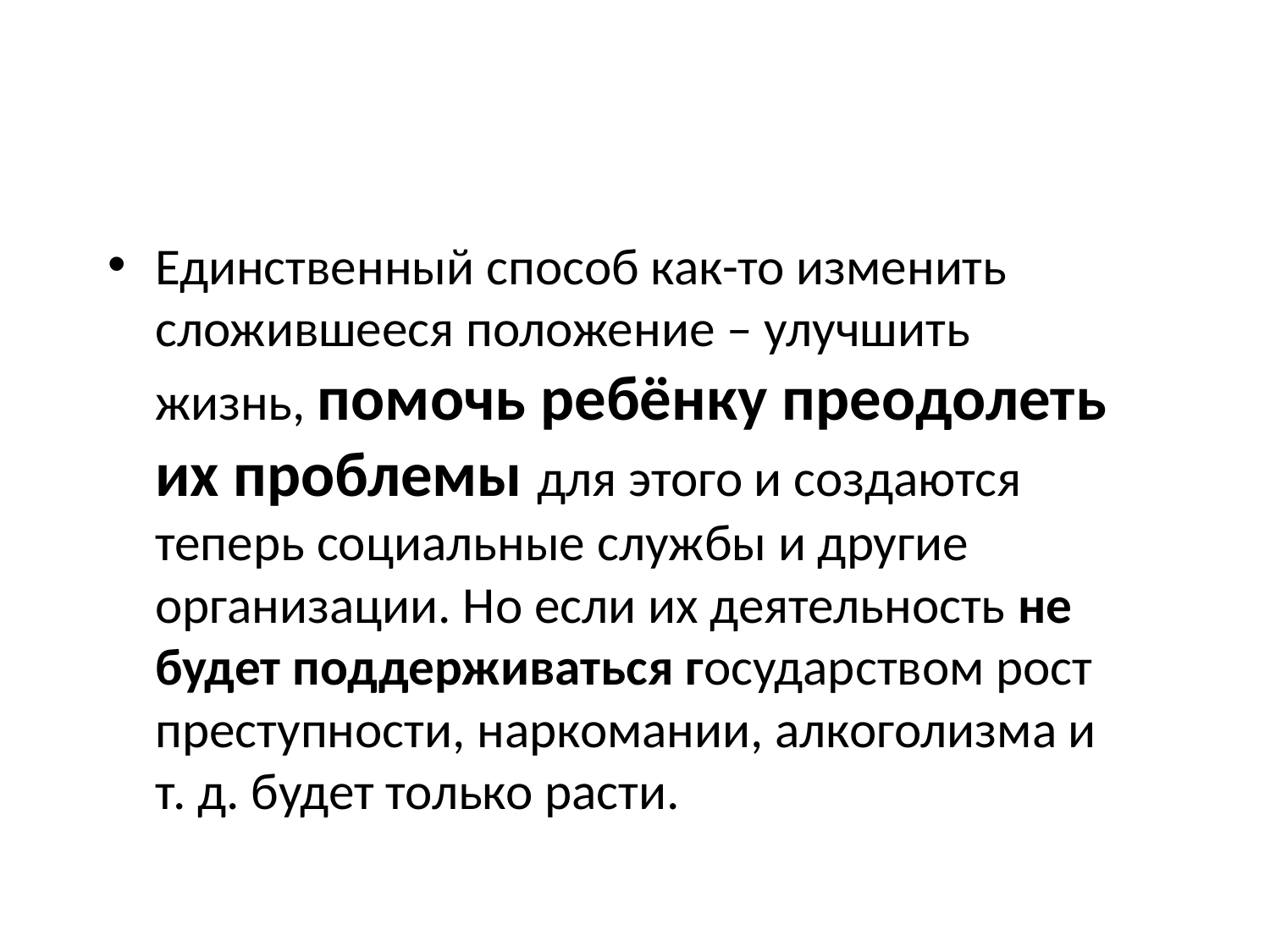

#
Единственный способ как-то изменить сложившееся положение – улучшить жизнь, помочь ребёнку преодолеть их проблемы для этого и создаются теперь социальные службы и другие организации. Но если их деятельность не будет поддерживаться государством рост преступности, наркомании, алкоголизма и т. д. будет только расти.